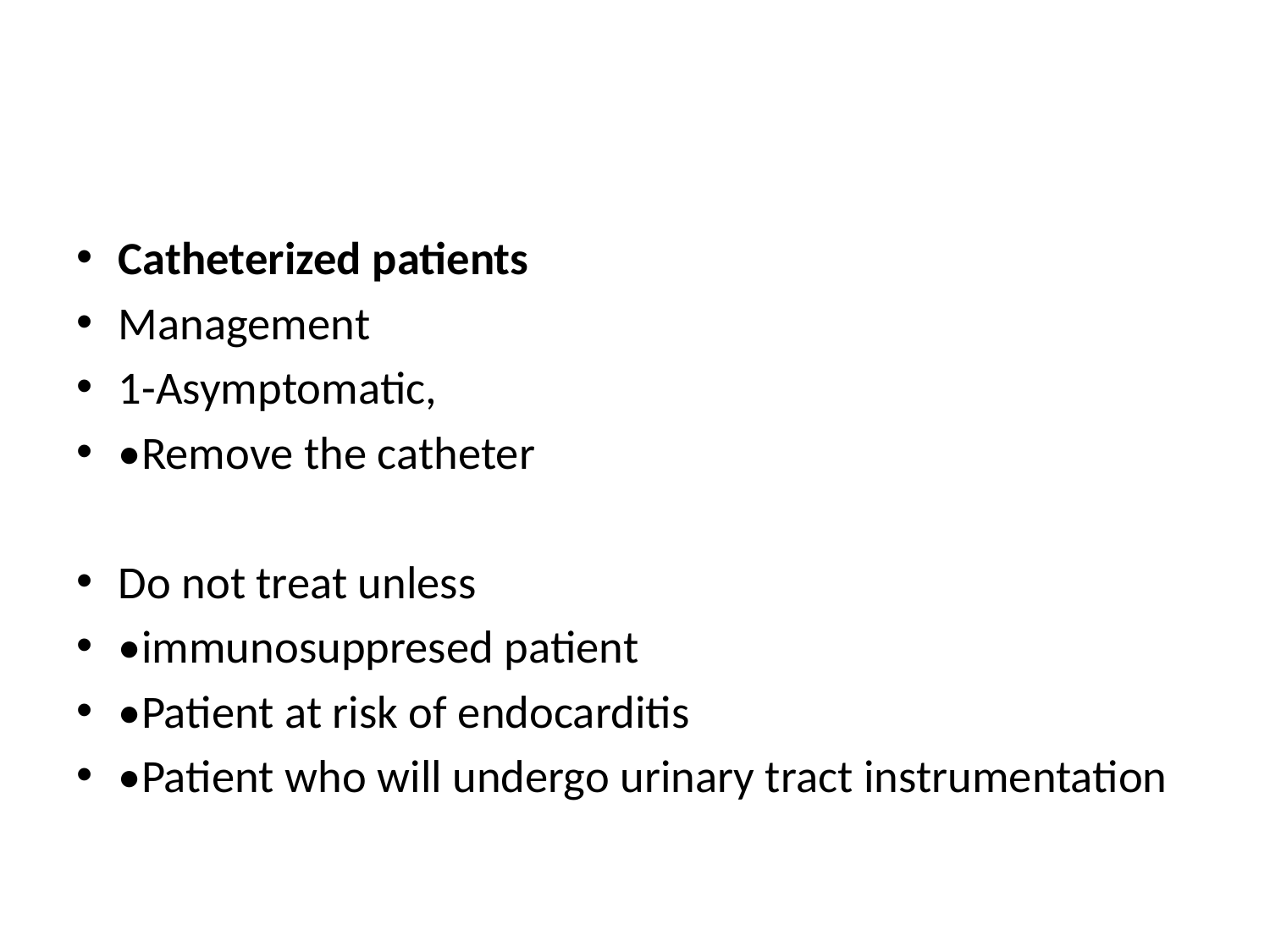

#
Catheterized patients
Management
1-Asymptomatic,
•Remove the catheter

Do not treat unless
•immunosuppresed patient
•Patient at risk of endocarditis
•Patient who will undergo urinary tract instrumentation